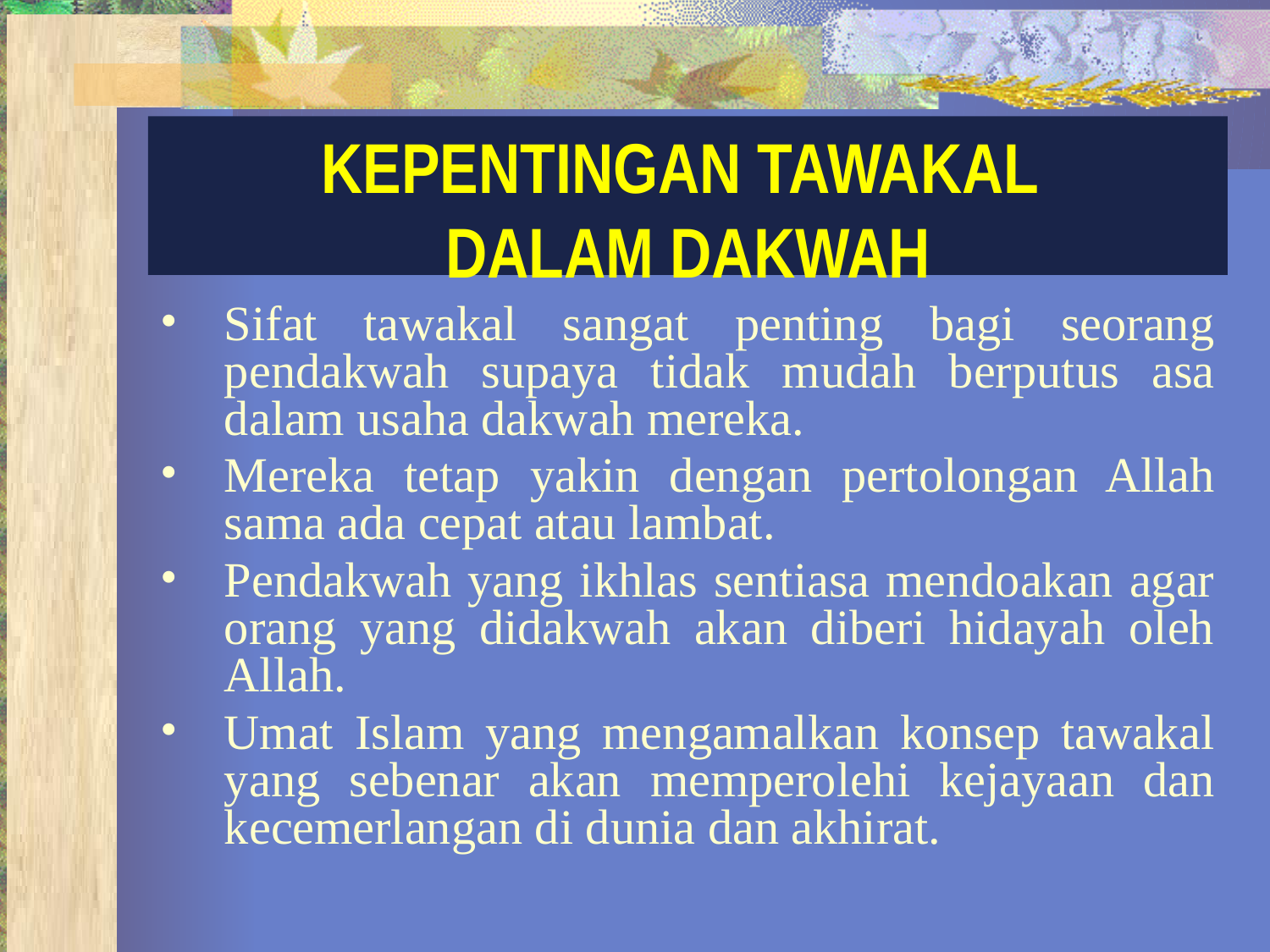

# KEPENTINGAN TAWAKAL DALAM DAKWAH
Sifat tawakal sangat penting bagi seorang pendakwah supaya tidak mudah berputus asa dalam usaha dakwah mereka.
Mereka tetap yakin dengan pertolongan Allah sama ada cepat atau lambat.
Pendakwah yang ikhlas sentiasa mendoakan agar orang yang didakwah akan diberi hidayah oleh Allah.
Umat Islam yang mengamalkan konsep tawakal yang sebenar akan memperolehi kejayaan dan kecemerlangan di dunia dan akhirat.